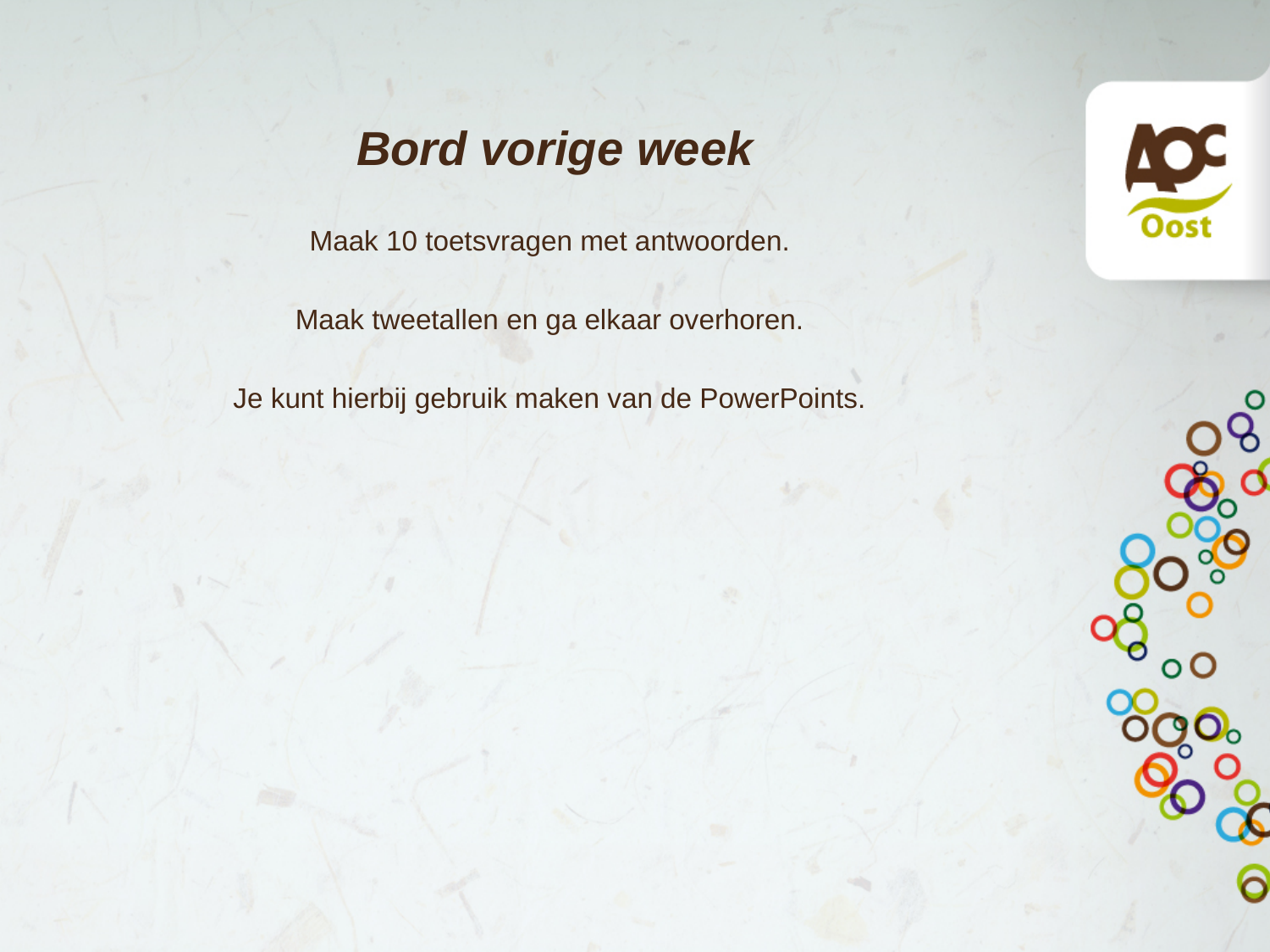

# Bord vorige week
Maak 10 toetsvragen met antwoorden.

Maak tweetallen en ga elkaar overhoren.

Je kunt hierbij gebruik maken van de PowerPoints.